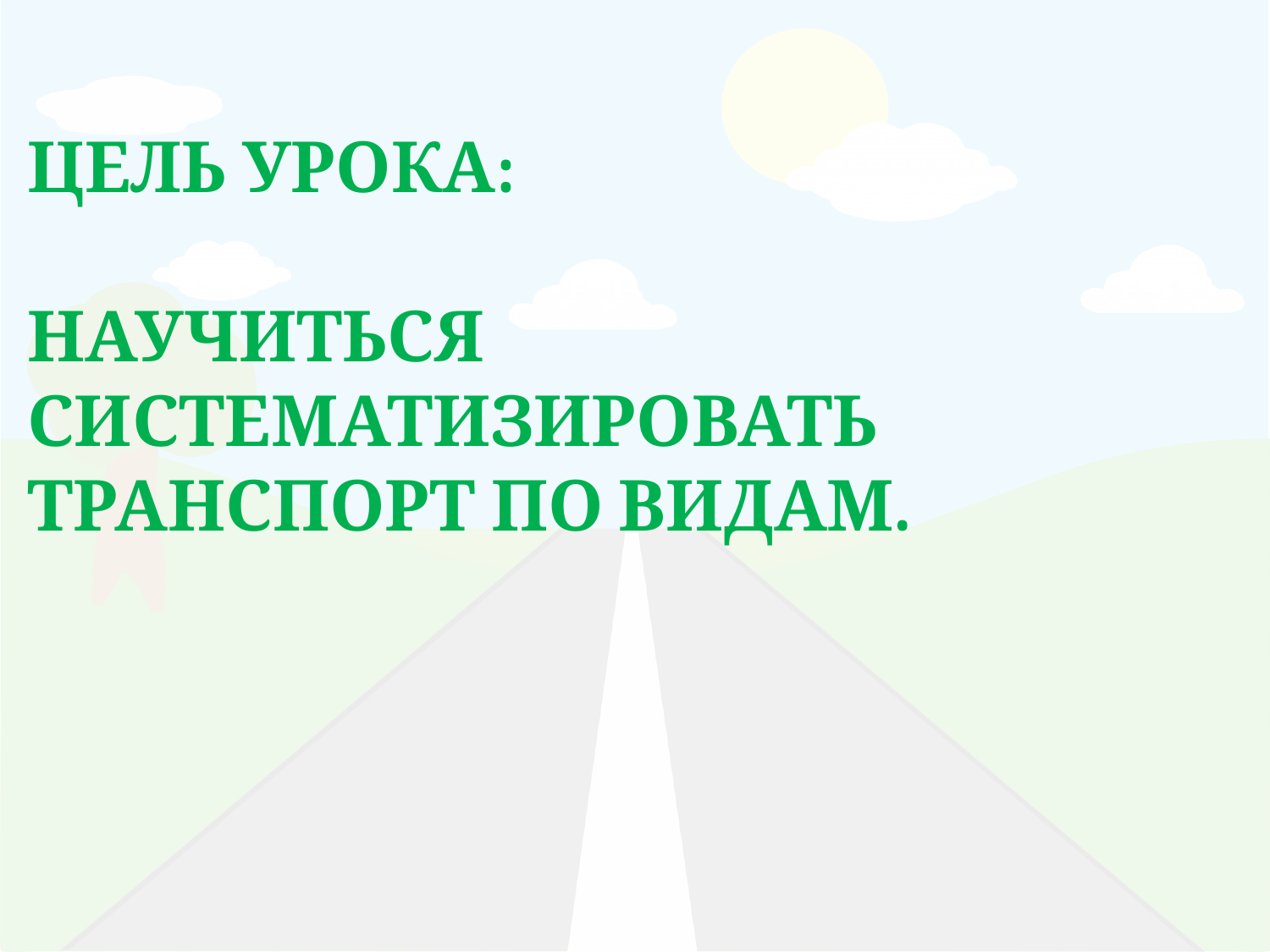

ЦЕЛЬ УРОКА:

НАУЧИТЬСЯ СИСТЕМАТИЗИРОВАТЬ  ТРАНСПОРТ ПО ВИДАМ.